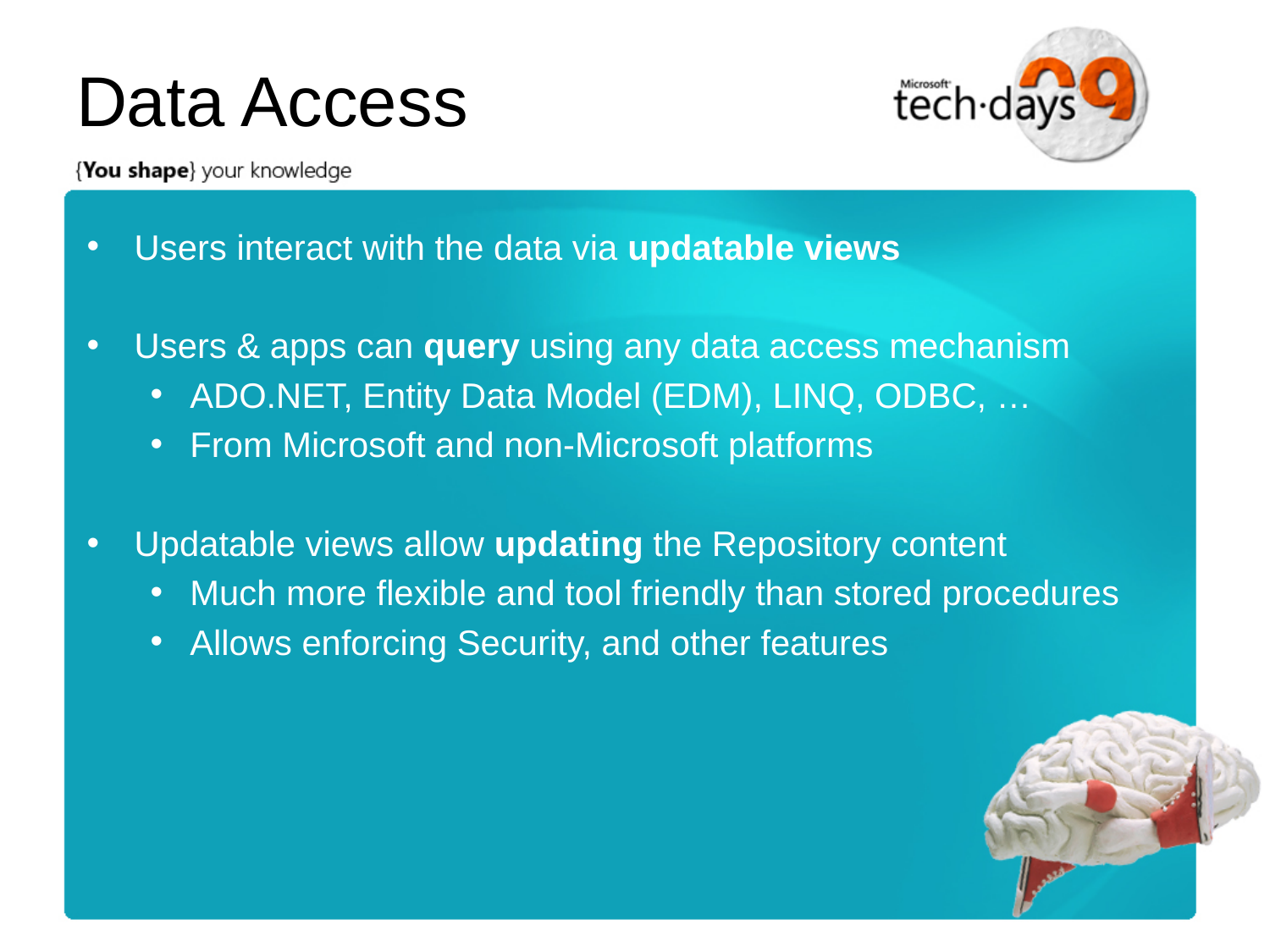

# Data Access
Users interact with the data via updatable views

Users & apps can query using any data access mechanism
ADO.NET, Entity Data Model (EDM), LINQ, ODBC, …
From Microsoft and non-Microsoft platforms

Updatable views allow updating the Repository content
Much more flexible and tool friendly than stored procedures
Allows enforcing Security, and other features